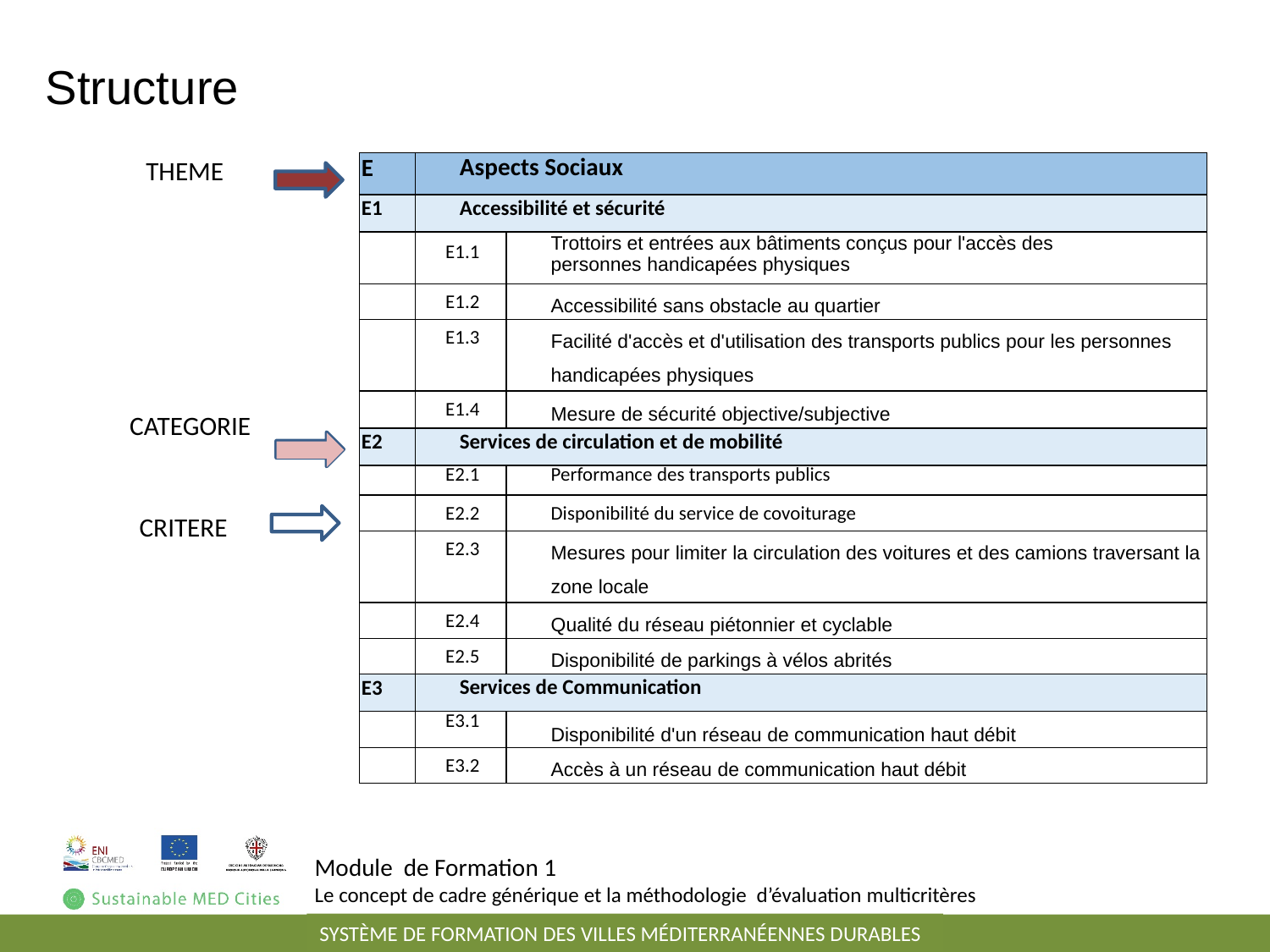

Structure
THEME
| E | Aspects Sociaux |  |
| --- | --- | --- |
| E1 | Accessibilité et sécurité |  |
|  | E1.1 | Trottoirs et entrées aux bâtiments conçus pour l'accès des personnes handicapées physiques |
|  | E1.2 | Accessibilité sans obstacle au quartier |
|  | E1.3 | Facilité d'accès et d'utilisation des transports publics pour les personnes handicapées physiques |
|  | E1.4 | Mesure de sécurité objective/subjective |
| E2 | Services de circulation et de mobilité |  |
|  | E2.1 | Performance des transports publics |
|  | E2.2 | Disponibilité du service de covoiturage |
|  | E2.3 | Mesures pour limiter la circulation des voitures et des camions traversant la zone locale |
|  | E2.4 | Qualité du réseau piétonnier et cyclable |
|  | E2.5 | Disponibilité de parkings à vélos abrités |
| E3 | Services de Communication |  |
|  | E3.1 | Disponibilité d'un réseau de communication haut débit |
|  | E3.2 | Accès à un réseau de communication haut débit |

CATEGORIE

CRITERE